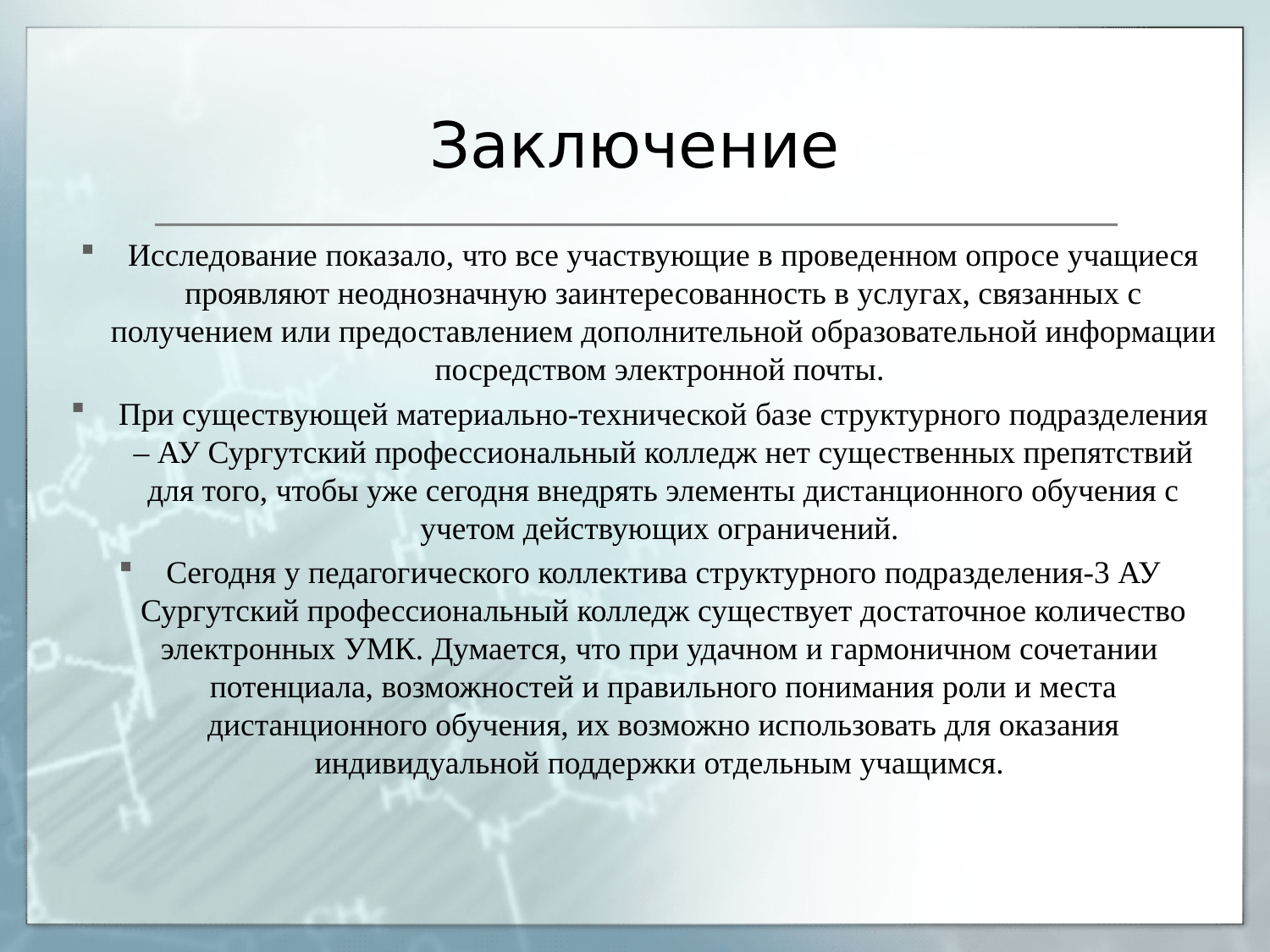

# Заключение
Исследование показало, что все участвующие в проведенном опросе учащиеся проявляют неоднозначную заинтересованность в услугах, связанных с получением или предоставлением дополнительной образовательной информации посредством электронной почты.
При существующей материально-технической базе структурного подразделения – АУ Сургутский профессиональный колледж нет существенных препятствий для того, чтобы уже сегодня внедрять элементы дистанционного обучения с учетом действующих ограничений.
Cегодня у педагогического коллектива структурного подразделения-3 АУ Сургутский профессиональный колледж существует достаточное количество электронных УМК. Думается, что при удачном и гармоничном сочетании  потенциала, возможностей и правильного понимания роли и места дистанционного обучения, их возможно использовать для оказания индивидуальной поддержки отдельным учащимся.